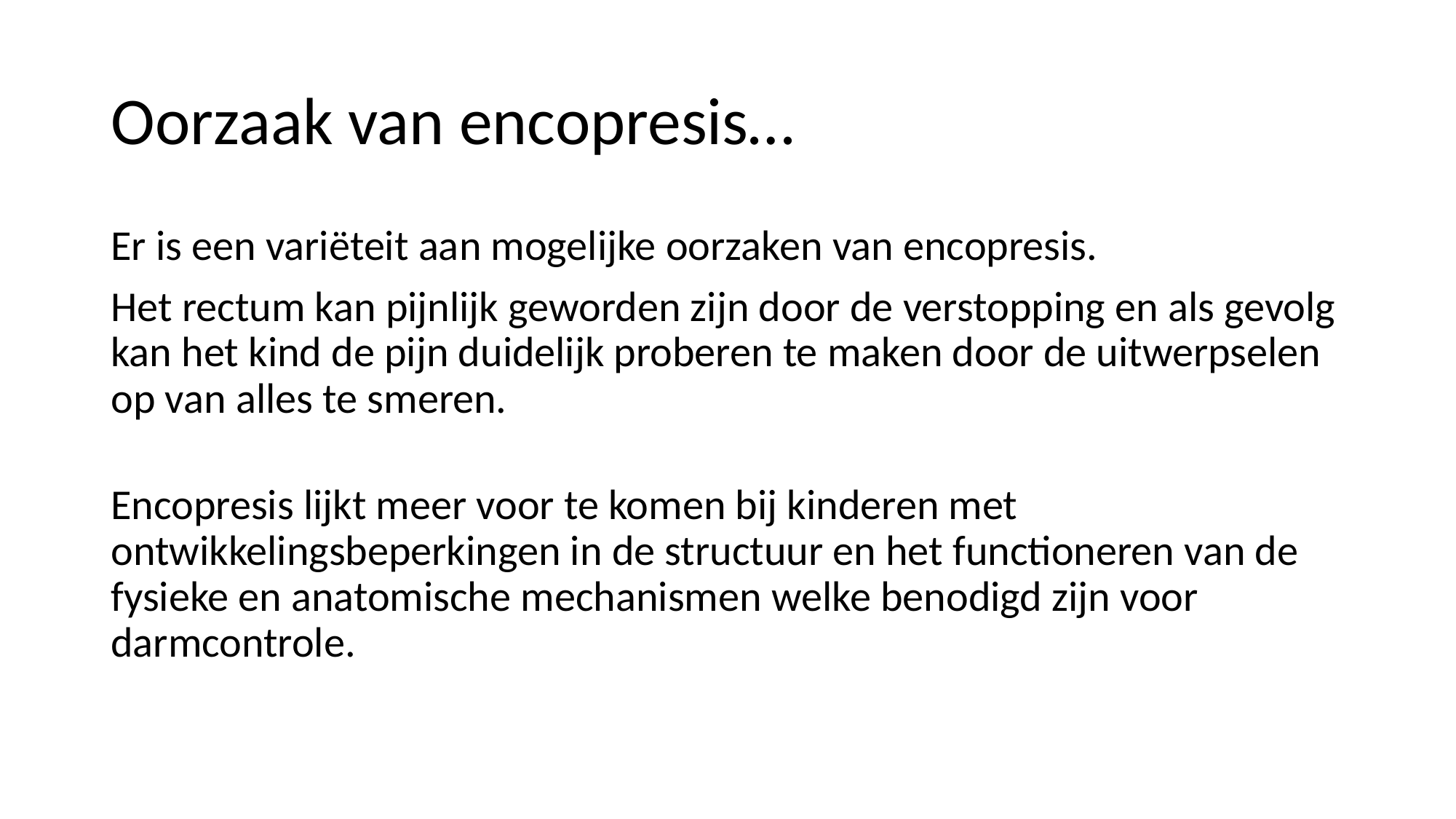

# Oorzaak van encopresis…
Er is een variëteit aan mogelijke oorzaken van encopresis.
Het rectum kan pijnlijk geworden zijn door de verstopping en als gevolg kan het kind de pijn duidelijk proberen te maken door de uitwerpselen op van alles te smeren.
Encopresis lijkt meer voor te komen bij kinderen met ontwikkelingsbeperkingen in de structuur en het functioneren van de fysieke en anatomische mechanismen welke benodigd zijn voor darmcontrole.